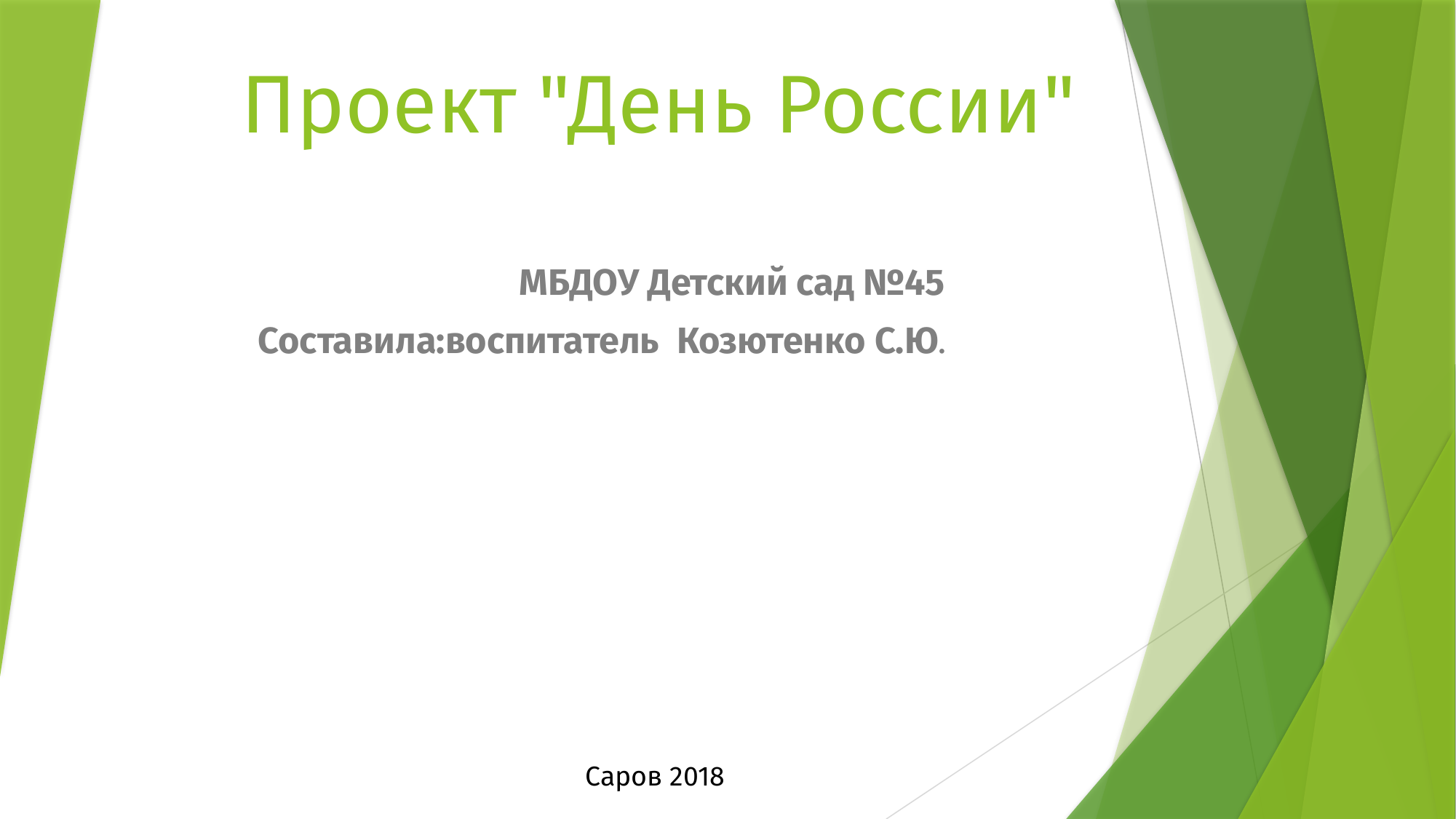

# Проект "День России"
               МБДОУ Детский сад №45
Составила:воспитатель  Козютенко С.Ю.

Саров 2018